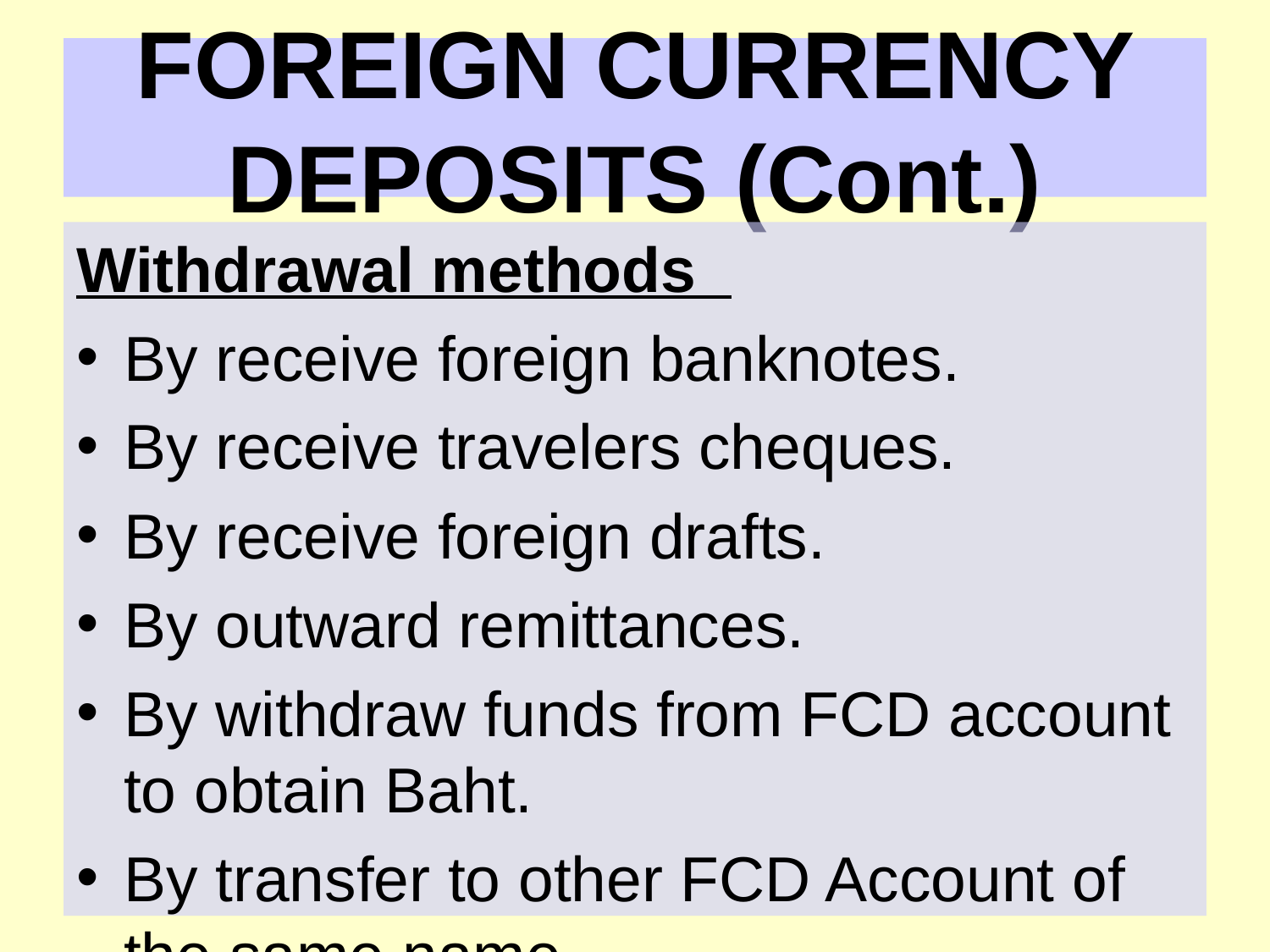

# FOREIGN CURRENCY DEPOSITS (Cont.)
Withdrawal methods
By receive foreign banknotes.
By receive travelers cheques.
By receive foreign drafts.
By outward remittances.
By withdraw funds from FCD account to obtain Baht.
By transfer to other FCD Account of the same name.